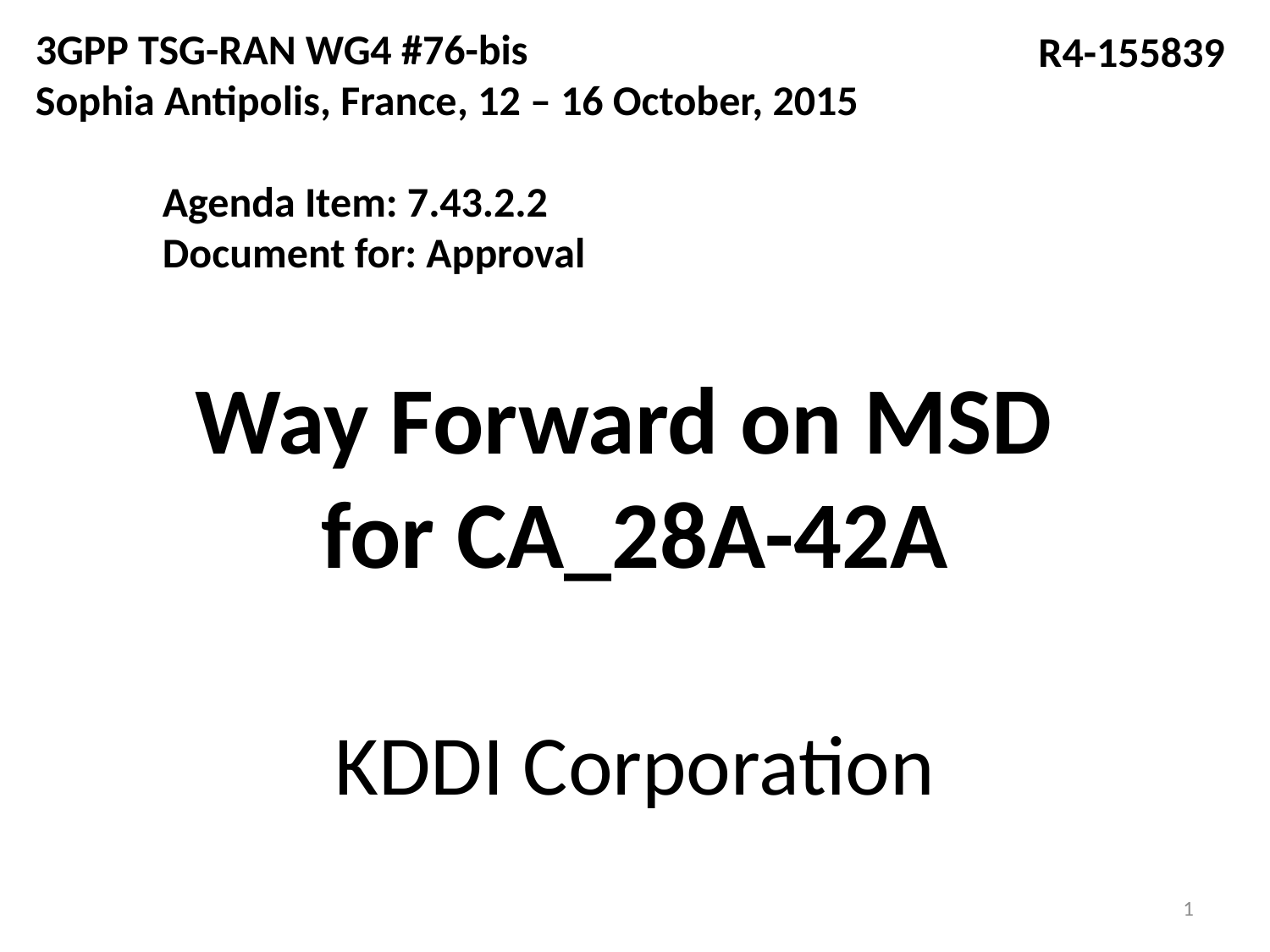

3GPP TSG-RAN WG4 #76-bis
Sophia Antipolis, France, 12 – 16 October, 2015

	Agenda Item: 7.43.2.2
	Document for: Approval
R4-155839
# Way Forward on MSD for CA_28A-42A
KDDI Corporation
1